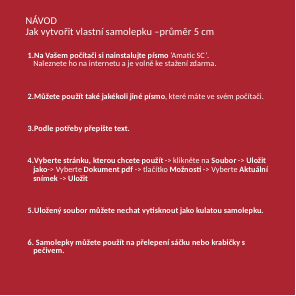

NÁVOD
Jak vytvořit vlastní samolepku –průměr 5 cm
Na Vašem počítači si nainstalujte písmo ‘Amatic SC’.
Naleznete ho na internetu a je volně ke stažení zdarma.
Můžete použít také jakékoli jiné písmo, které máte ve svém počítači.
Podle potřeby přepište text.
Vyberte stránku, kterou chcete použít -> klikněte na Soubor -> Uložit jako-> Vyberte Dokument pdf -> tlačítko Možnosti -> Vyberte Aktuální snímek -> Uložit
Uložený soubor můžete nechat vytisknout jako kulatou samolepku.
 Samolepky můžete použít na přelepení sáčku nebo krabičky s pečivem.